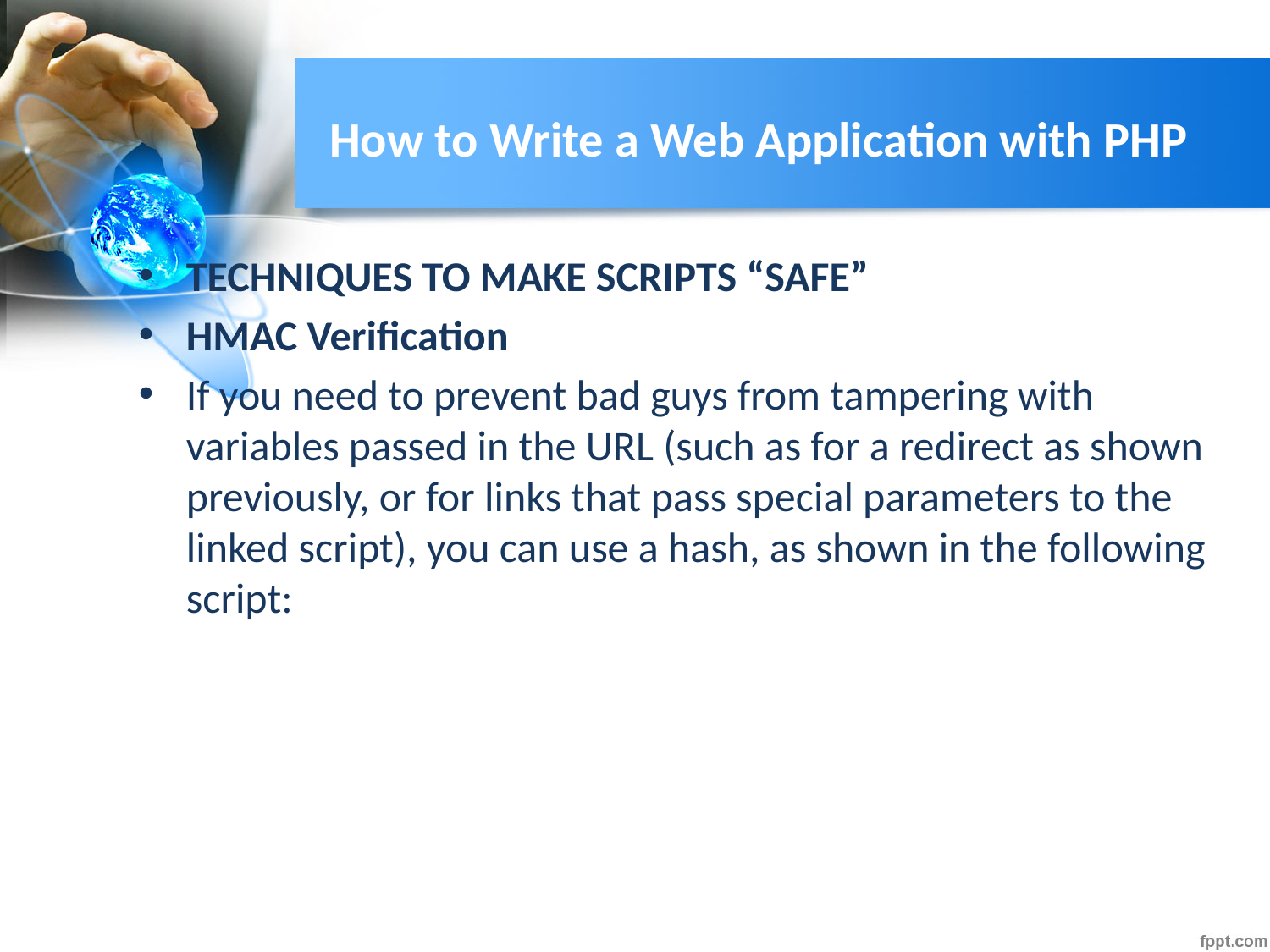

# How to Write a Web Application with PHP
TECHNIQUES TO MAKE SCRIPTS “SAFE”
HMAC Verification
If you need to prevent bad guys from tampering with variables passed in the URL (such as for a redirect as shown previously, or for links that pass special parameters to the linked script), you can use a hash, as shown in the following script: